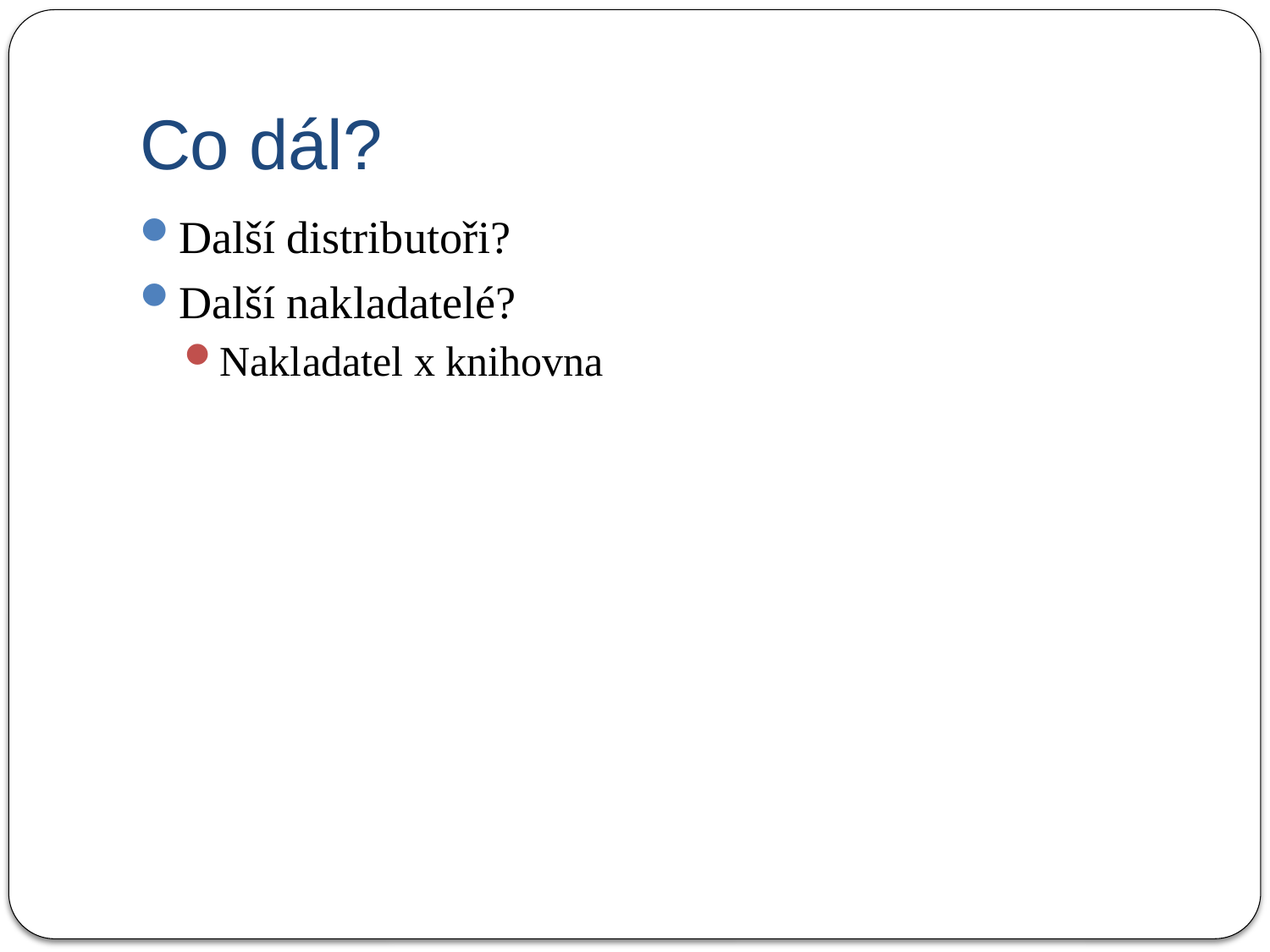

# Co dál?
Další distributoři?
Další nakladatelé?
Nakladatel x knihovna